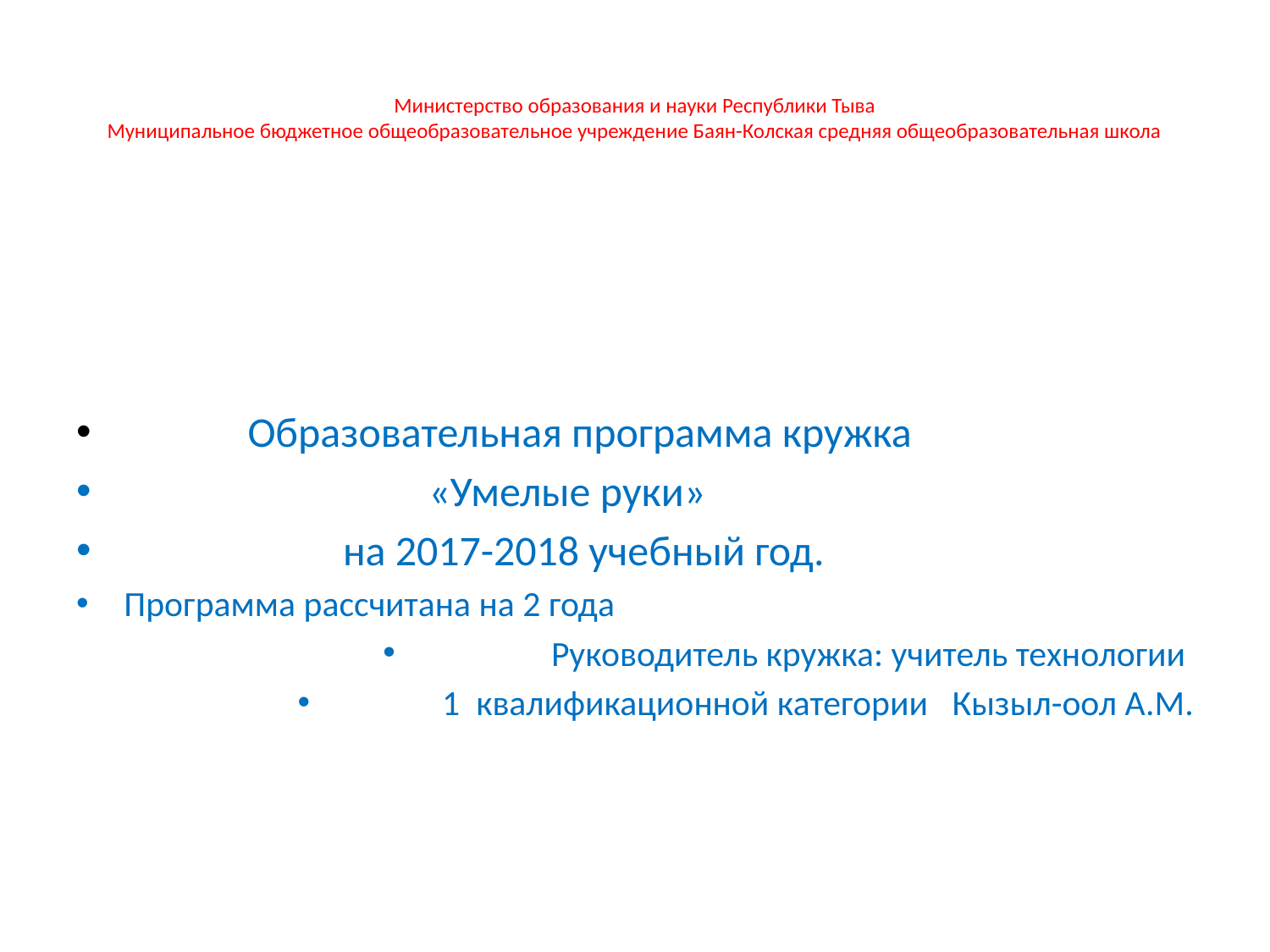

# Министерство образования и науки Республики Тыва Муниципальное бюджетное общеобразовательное учреждение Баян-Колская средняя общеобразовательная школа

             Образовательная программа кружка
                                «Умелые руки»
                       на 2017-2018 учебный год.
Программа рассчитана на 2 года
               Руководитель кружка: учитель технологии
            1  квалификационной категории   Кызыл-оол А.М.